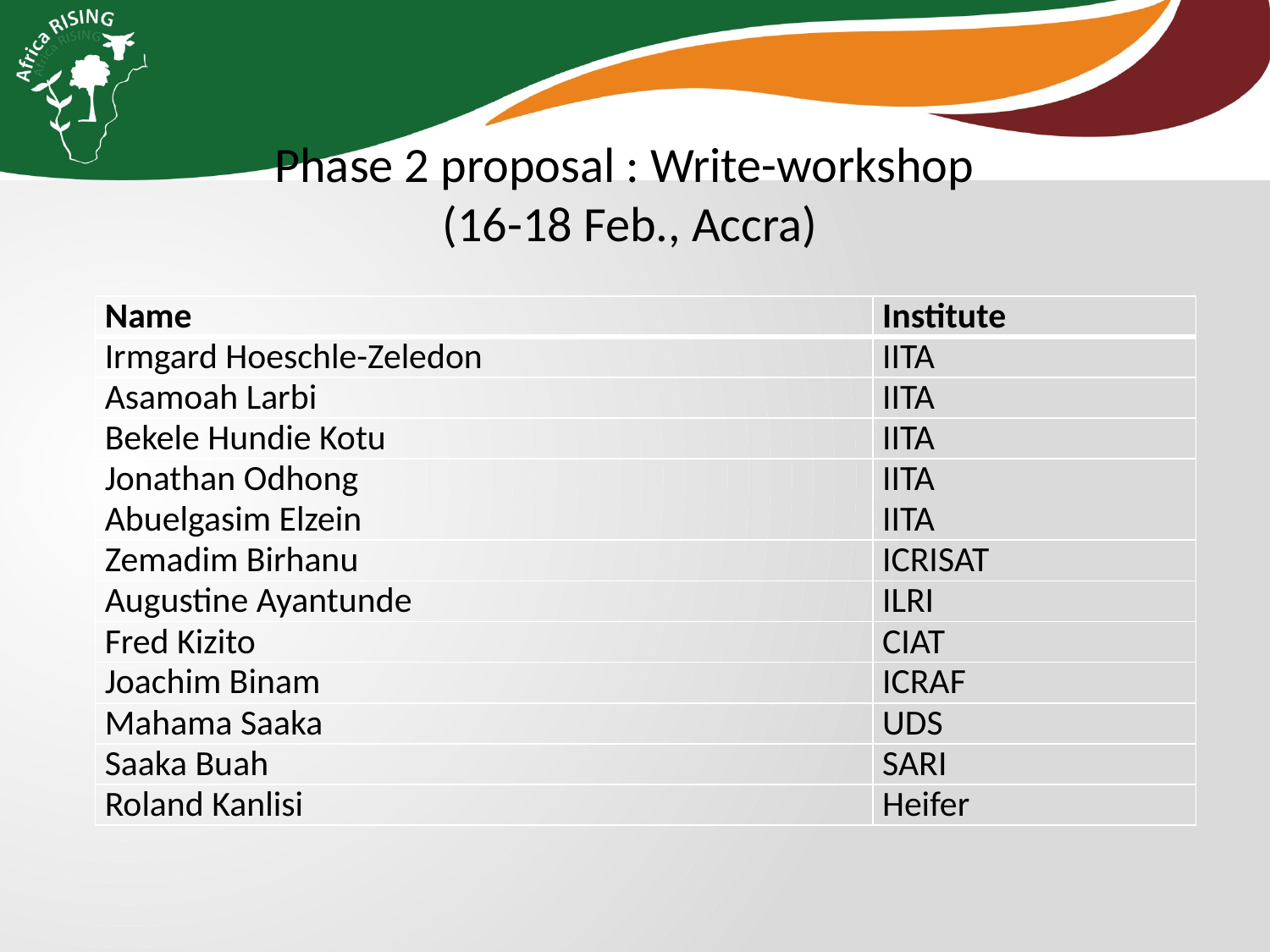

Phase 2 proposal : Write-workshop
 (16-18 Feb., Accra)

| Name | Institute |
| --- | --- |
| Irmgard Hoeschle-Zeledon | IITA |
| Asamoah Larbi | IITA |
| Bekele Hundie Kotu | IITA |
| Jonathan Odhong Abuelgasim Elzein | IITA IITA |
| Zemadim Birhanu | ICRISAT |
| Augustine Ayantunde | ILRI |
| Fred Kizito | CIAT |
| Joachim Binam | ICRAF |
| Mahama Saaka | UDS |
| Saaka Buah | SARI |
| Roland Kanlisi | Heifer |